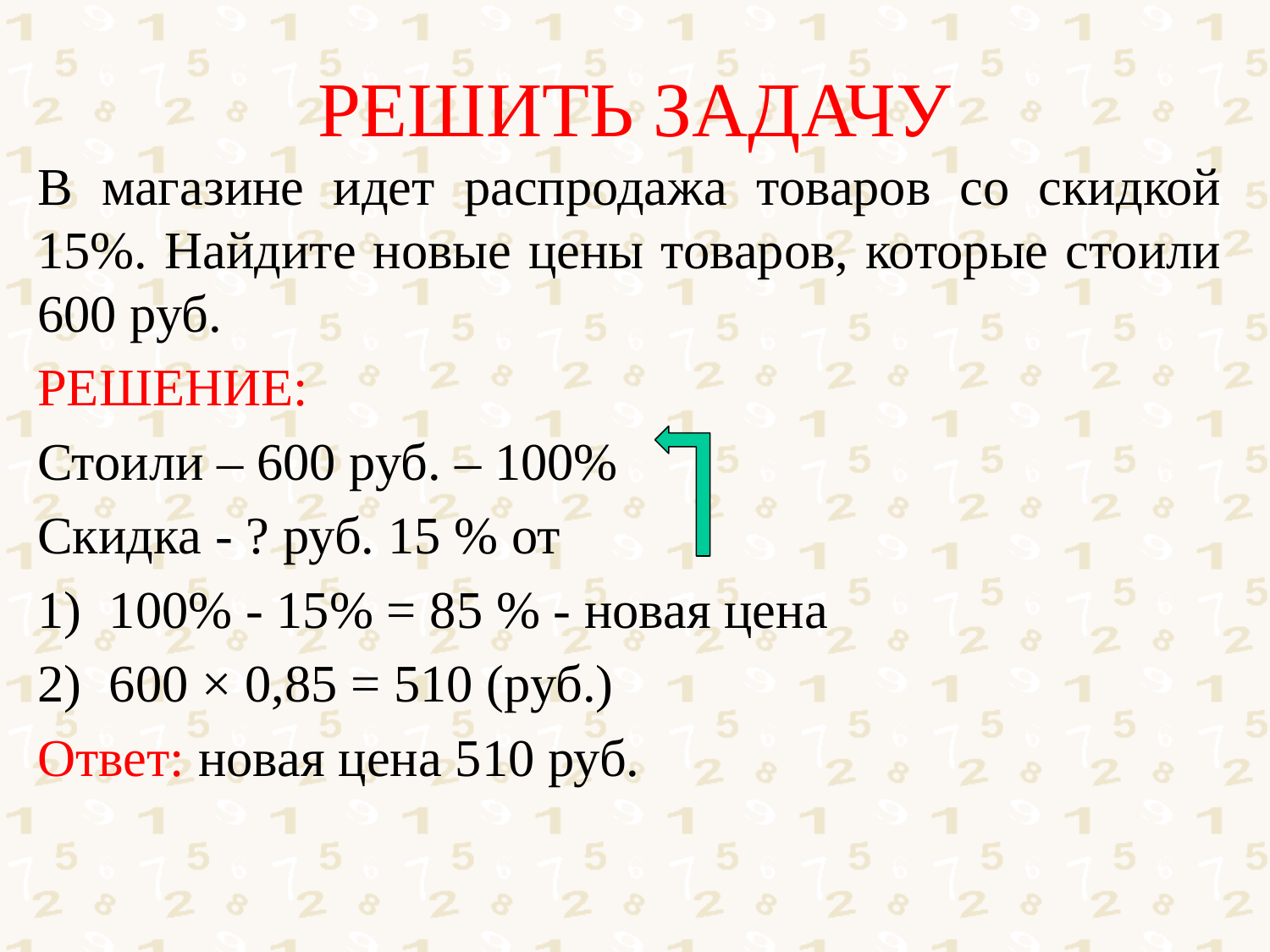

# РЕШИТЬ ЗАДАЧУ
В магазине идет распродажа товаров со скидкой 15%. Найдите новые цены товаров, которые стоили 600 руб.
РЕШЕНИЕ:
Стоили – 600 руб. – 100%
Скидка - ? руб. 15 % от
100% - 15% = 85 % - новая цена
600 × 0,85 = 510 (руб.)
Ответ: новая цена 510 руб.